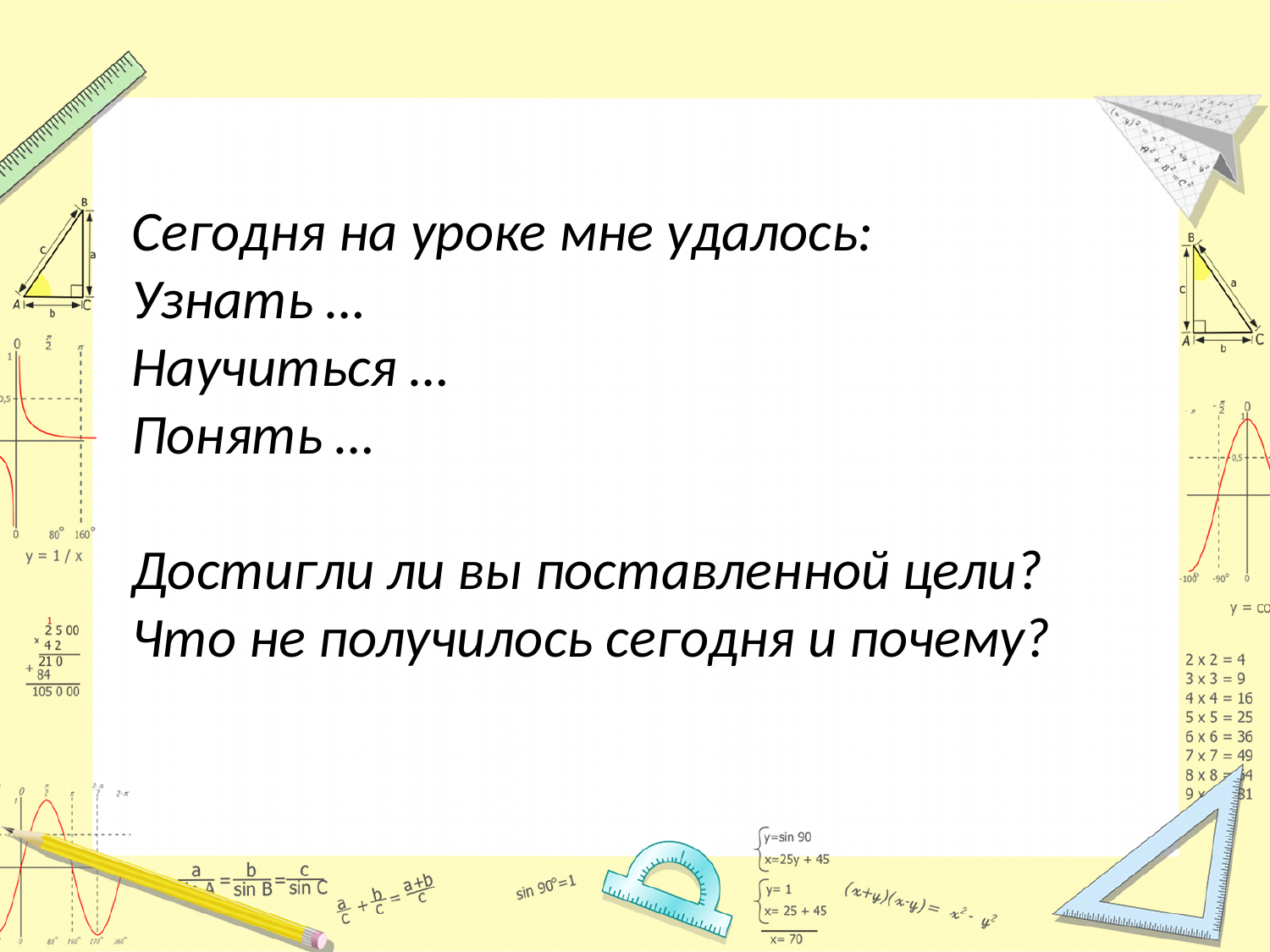

Сегодня на уроке мне удалось:
Узнать …
Научиться …
Понять …

Достигли ли вы поставленной цели?
Что не получилось сегодня и почему?